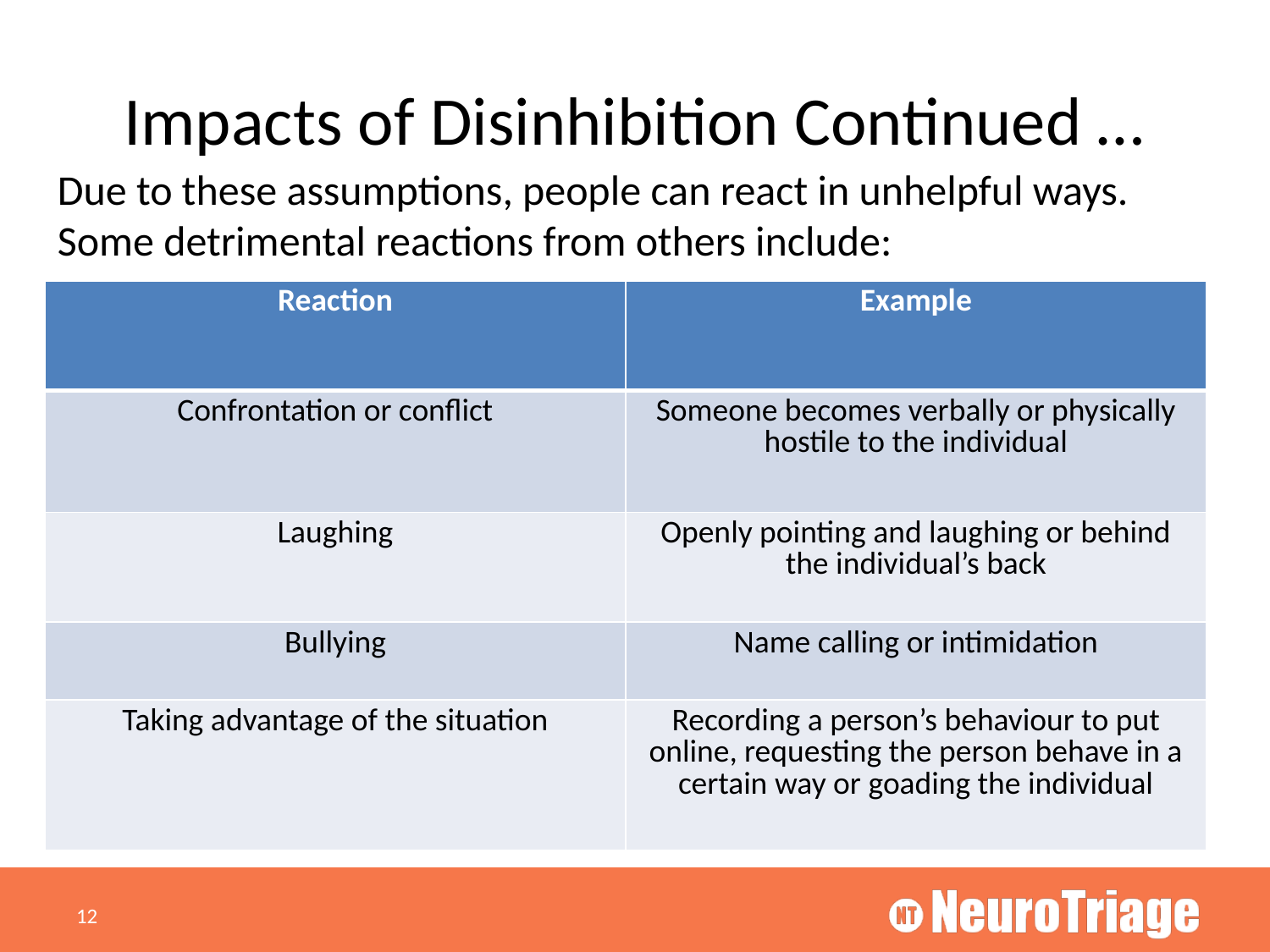

# Impacts of Disinhibition Continued …
Due to these assumptions, people can react in unhelpful ways.  Some detrimental reactions from others include:
| Reaction | Example |
| --- | --- |
| Confrontation or conflict | Someone becomes verbally or physically hostile to the individual |
| Laughing | Openly pointing and laughing or behind the individual’s back |
| Bullying | Name calling or intimidation |
| Taking advantage of the situation | Recording a person’s behaviour to put online, requesting the person behave in a certain way or goading the individual |
12